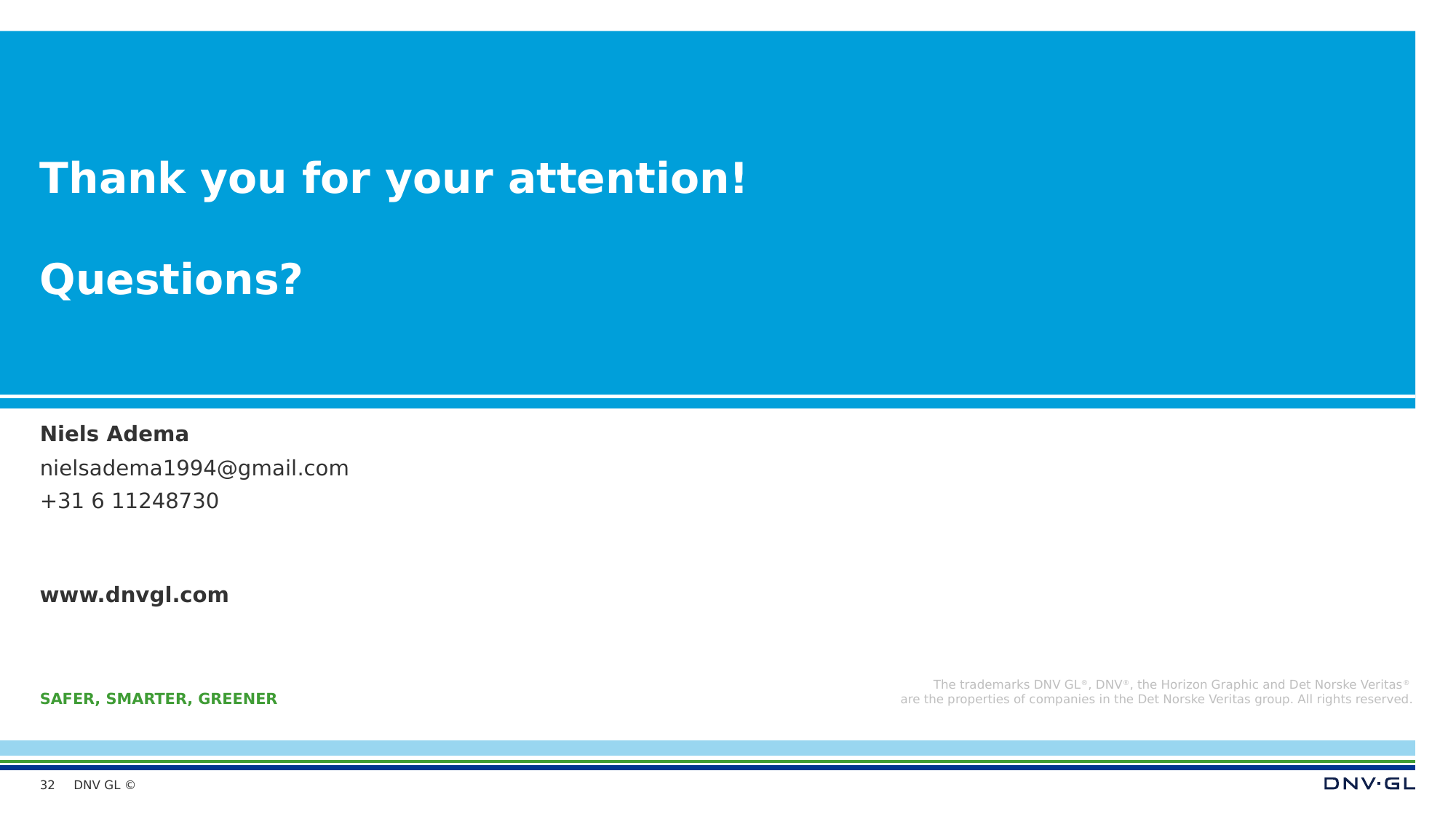

# Thank you for your attention! Questions?
Niels Adema
nielsadema1994@gmail.com
+31 6 11248730
32